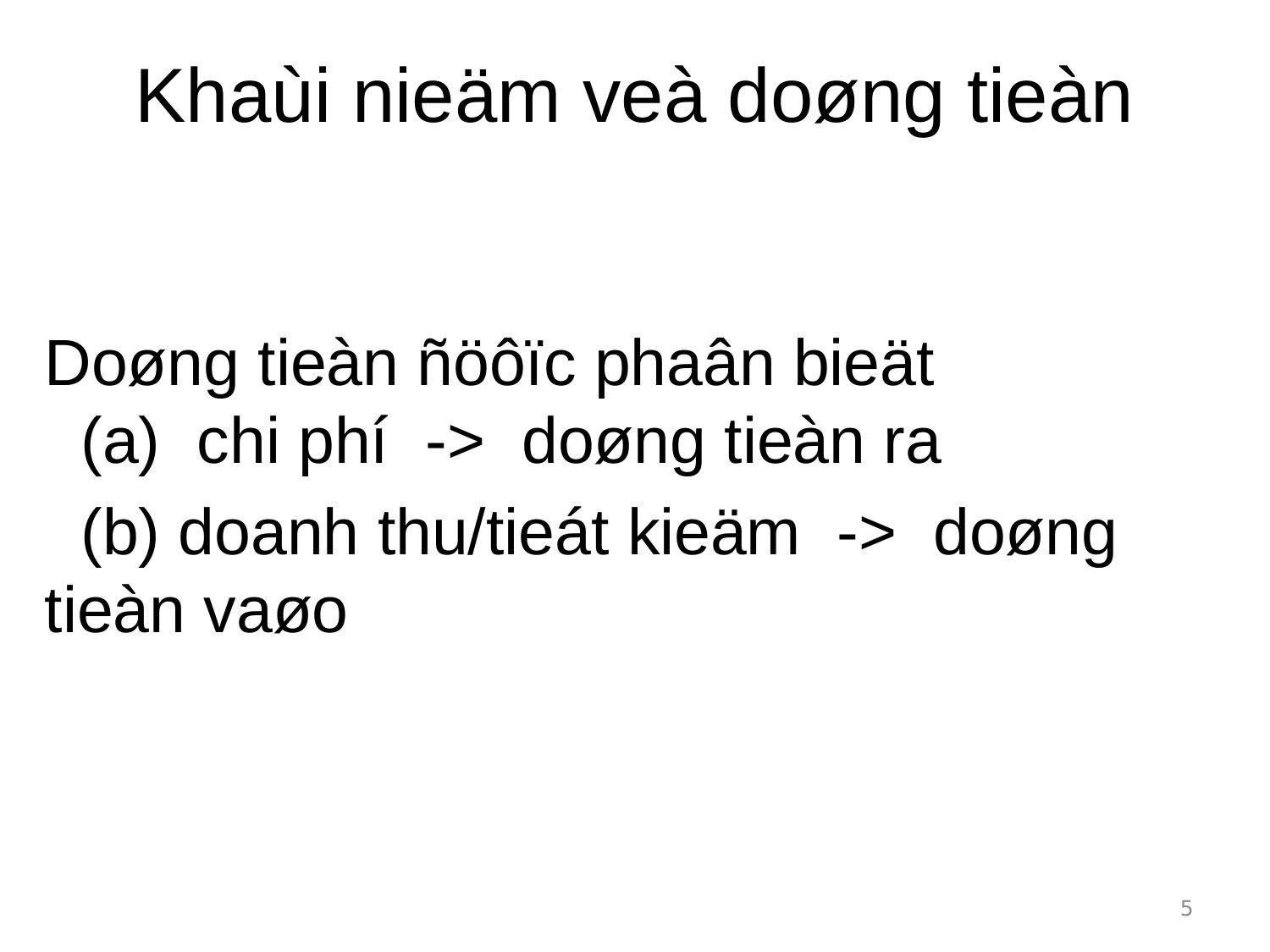

# Khaùi nieäm veà doøng tieàn

Doøng tieàn ñöôïc phaân bieät
  (a)  chi phí  ->  doøng tieàn ra
  (b) doanh thu/tieát kieäm  ->  doøng tieàn vaøo
5